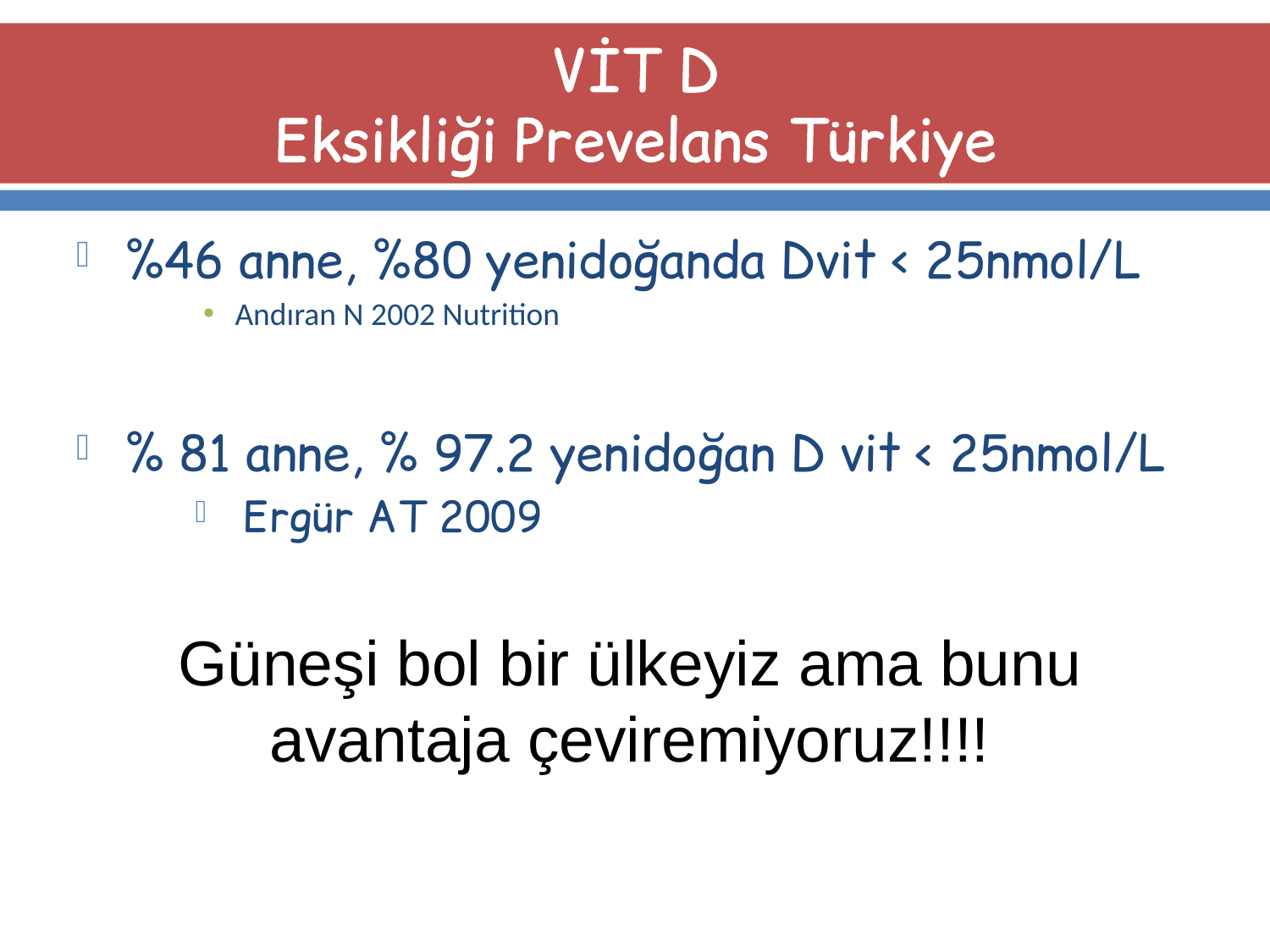

# VİT D Eksikliği Prevelans Türkiye
%46 anne, %80 yenidoğanda Dvit < 25nmol/L
Andıran N 2002 Nutrition

% 81 anne, % 97.2 yenidoğan D vit < 25nmol/L
Ergür AT 2009

Güneşi bol bir ülkeyiz ama bunu avantaja çeviremiyoruz!!!!